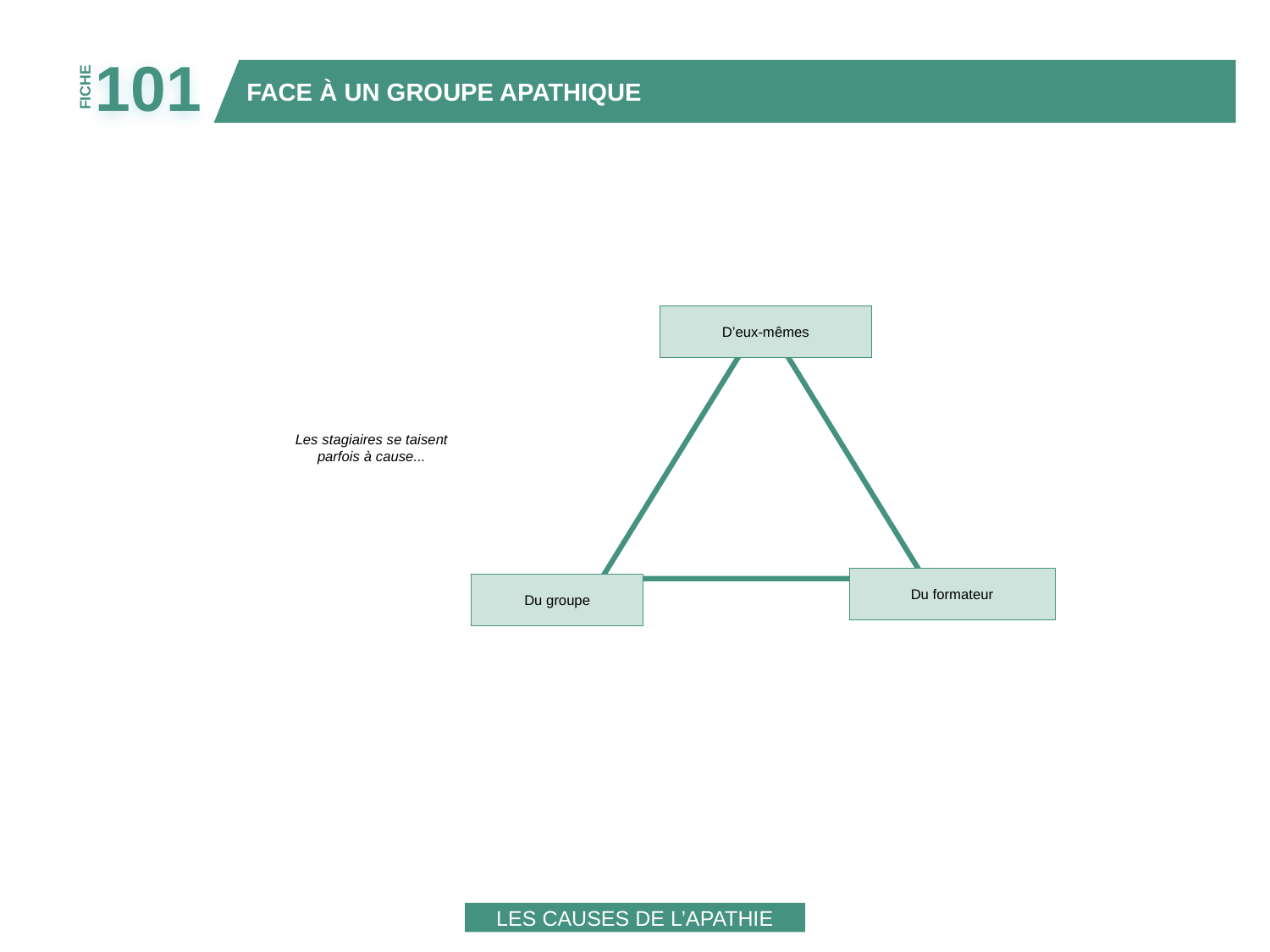

101

FACE À UN GROUPE APATHIQUE
FICHE
D’eux-mêmes

Les stagiaires se taisent
parfois à cause...
Du formateur

Du groupe

LES CAUSES DE L’APATHIE